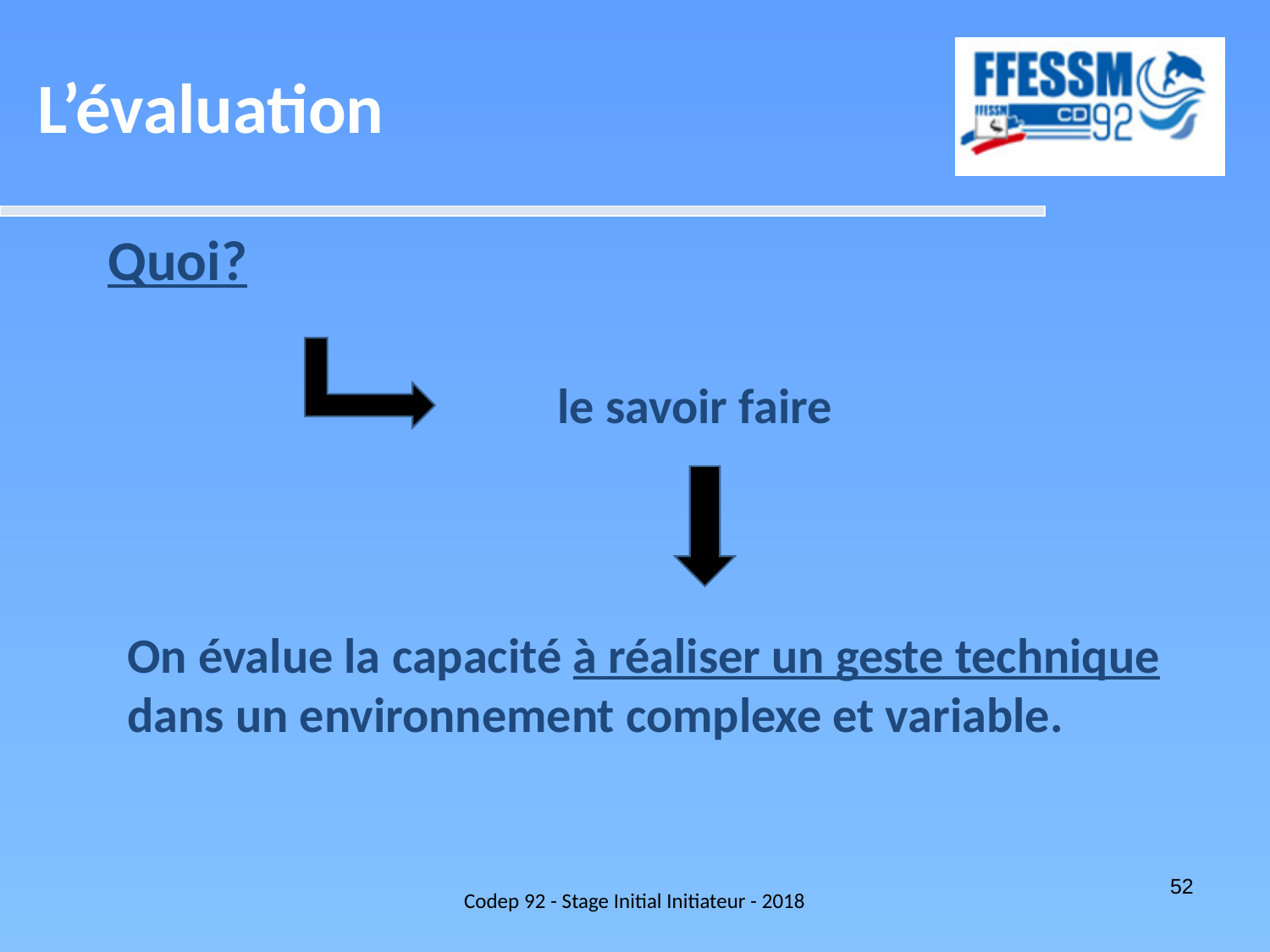

L’évaluation
Quoi?

le savoir faire

On évalue la capacité à réaliser un geste technique dans un environnement complexe et variable.
Codep 92 - Stage Initial Initiateur - 2018
52